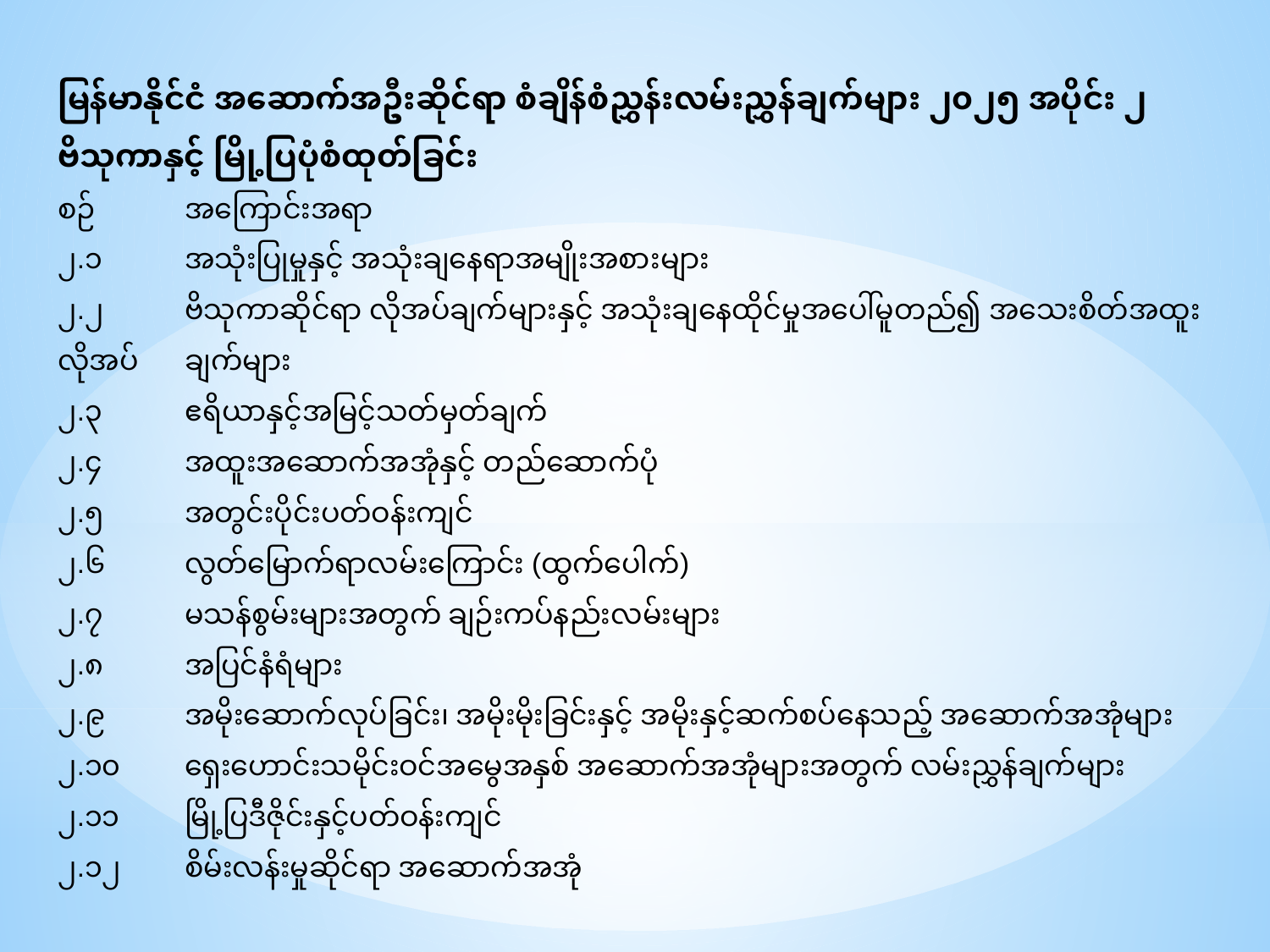

မြန်မာနိုင်ငံ အဆောက်အဦးဆိုင်ရာ စံချိန်စံညွှန်းလမ်းညွှန်ချက်များ ၂၀၂၅ အပိုင်း ၂  ဗိသုကာနှင့် မြို့ပြပုံစံထုတ်ခြင်း
စဉ်	အကြောင်းအရာ
၂.၁ 	အသုံးပြုမှုနှင့် အသုံးချနေရာအမျိုးအစားများ
၂.၂ 	ဗိသုကာဆိုင်ရာ လိုအပ်ချက်များနှင့် အသုံးချနေထိုင်မှုအပေါ်မူတည်၍ အသေးစိတ်အထူးလိုအပ် 	ချက်များ
၂.၃	ဧရိယာနှင့်အမြင့်သတ်မှတ်ချက်
၂.၄ 	အထူးအဆောက်အအုံနှင့် တည်ဆောက်ပုံ
၂.၅ 	အတွင်းပိုင်းပတ်ဝန်းကျင်
၂.၆ 	လွတ်မြောက်ရာလမ်းကြောင်း (ထွက်ပေါက်)
၂.၇ 	မသန်စွမ်းများအတွက် ချဉ်းကပ်နည်းလမ်းများ
၂.၈ 	အပြင်နံရံများ
၂.၉ 	အမိုးဆောက်လုပ်ခြင်း၊ အမိုးမိုးခြင်းနှင့် အမိုးနှင့်ဆက်စပ်နေသည့် အဆောက်အအုံများ
၂.၁၀ 	ရှေးဟောင်းသမိုင်းဝင်အမွေအနှစ် အဆောက်အအုံများအတွက် လမ်းညွှန်ချက်များ
၂.၁၁	မြို့ပြဒီဇိုင်းနှင့်ပတ်ဝန်းကျင်
၂.၁၂ 	စိမ်းလန်းမှုဆိုင်ရာ အဆောက်အအုံ